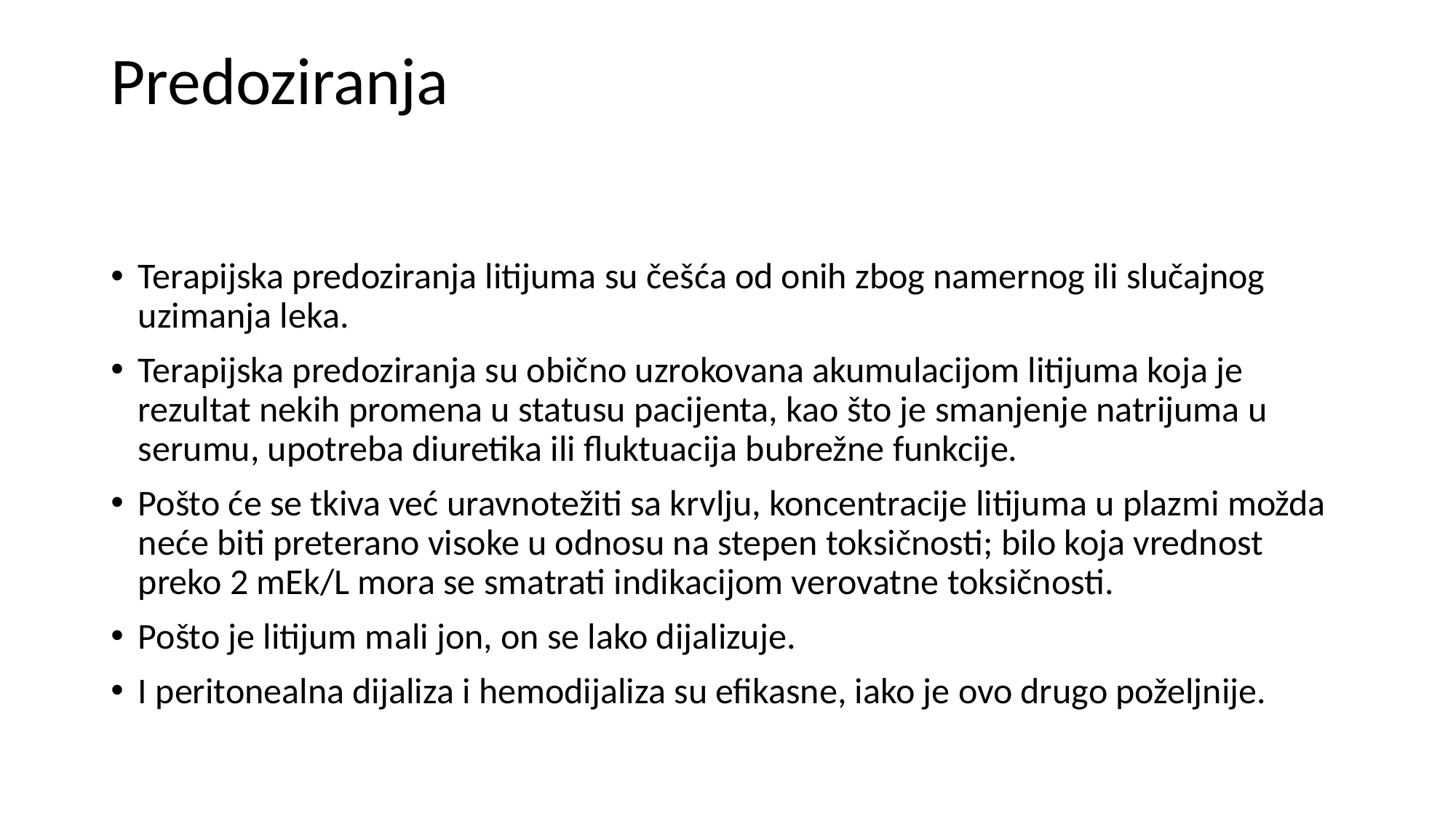

# Predoziranja
Terapijska predoziranja litijuma su češća od onih zbog namernog ili slučajnog uzimanja leka.
Terapijska predoziranja su obično uzrokovana akumulacijom litijuma koja je rezultat nekih promena u statusu pacijenta, kao što je smanjenje natrijuma u ​​serumu, upotreba diuretika ili fluktuacija bubrežne funkcije.
Pošto će se tkiva već uravnotežiti sa krvlju, koncentracije litijuma u ​​plazmi možda neće biti preterano visoke u odnosu na stepen toksičnosti; bilo koja vrednost preko 2 mEk/L mora se smatrati indikacijom verovatne toksičnosti.
Pošto je litijum mali jon, on se lako dijalizuje.
I peritonealna dijaliza i hemodijaliza su efikasne, iako je ovo drugo poželjnije.